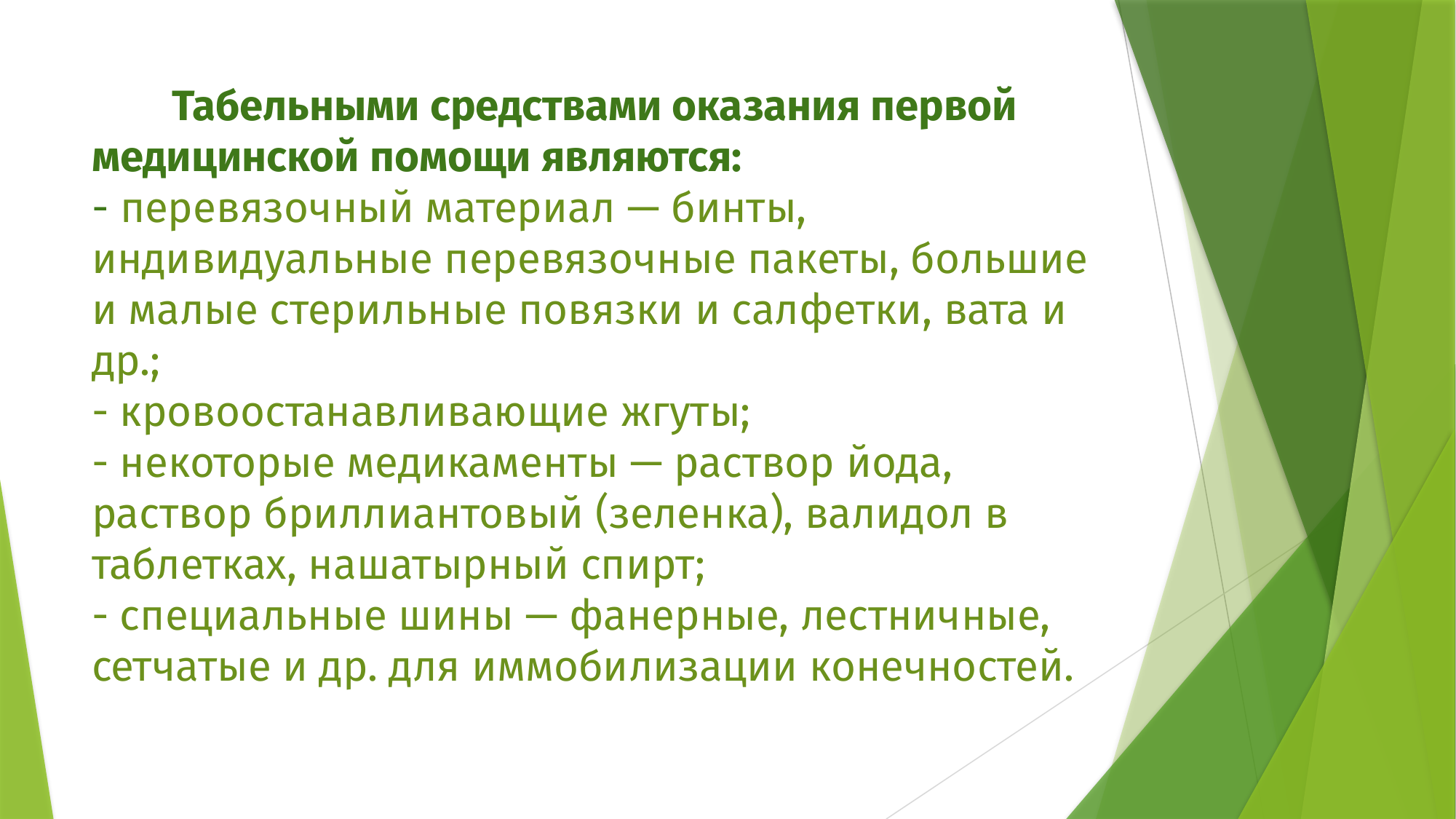

# Табельными средствами оказания первой медицинской помощи являются: - перевязочный материал — бинты, индивидуальные перевязочные пакеты, большие и малые стерильные повязки и салфетки, вата и др.; - кровоостанавливающие жгуты; - некоторые медикаменты — раствор йода, раствор бриллиантовый (зеленка), валидол в таблетках, нашатырный спирт; - специальные шины — фанерные, лестничные, сетчатые и др. для иммобилизации конечностей.